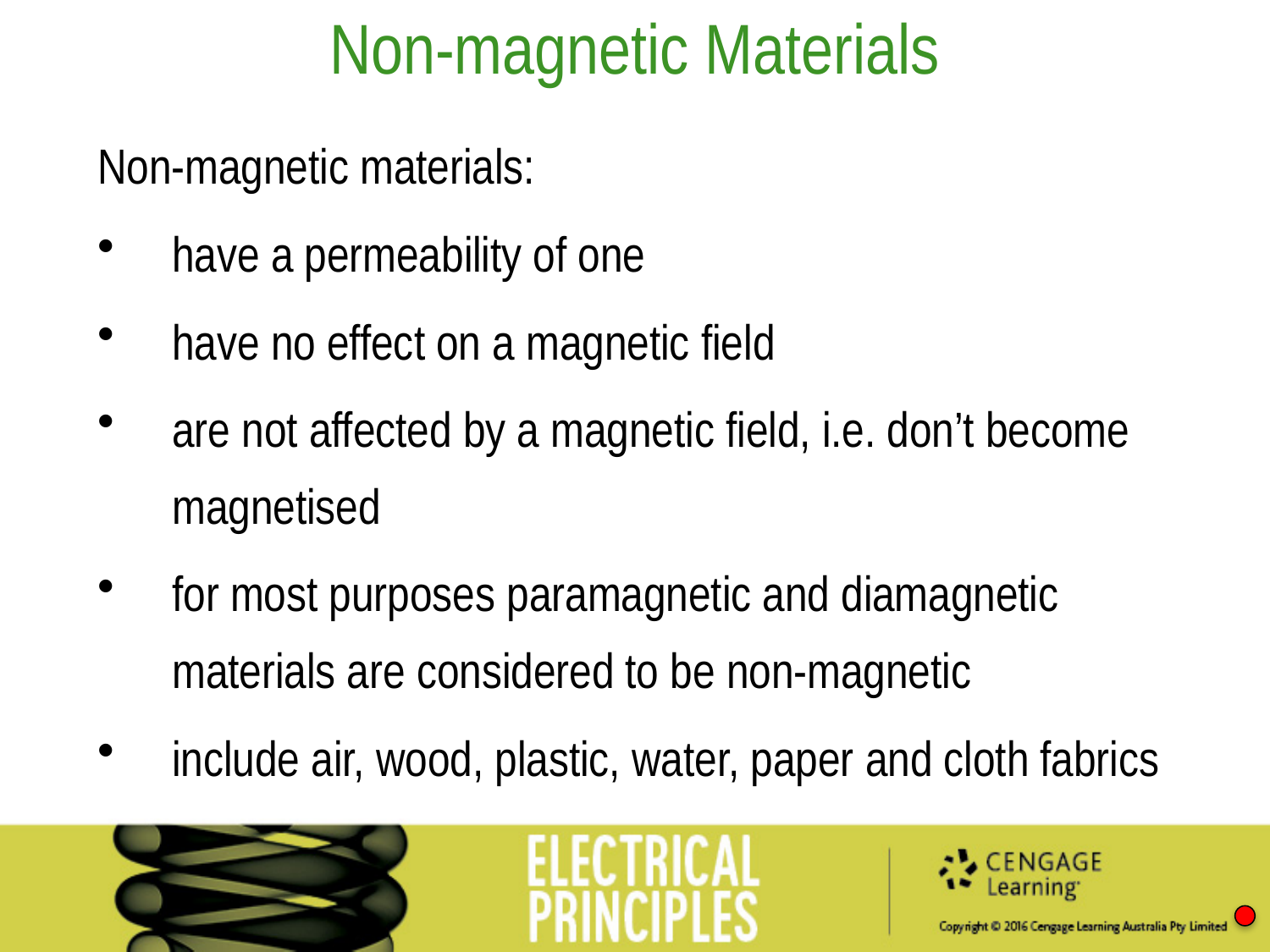

Non-magnetic Materials
Non-magnetic materials:
have a permeability of one
have no effect on a magnetic field
are not affected by a magnetic field, i.e. don’t become magnetised
for most purposes paramagnetic and diamagnetic materials are considered to be non-magnetic
include air, wood, plastic, water, paper and cloth fabrics